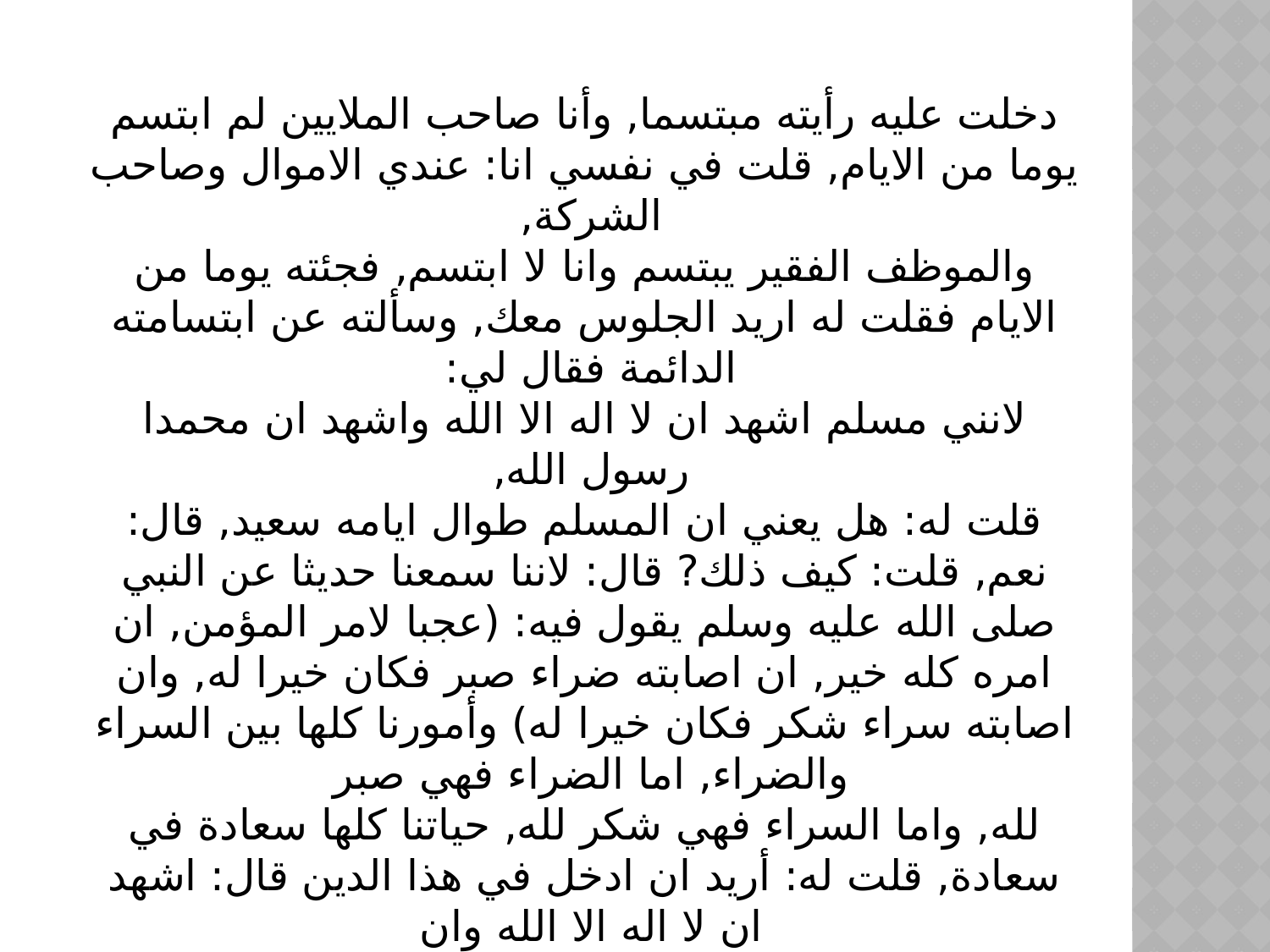

دخلت عليه رأيته مبتسما, وأنا صاحب الملايين لم ابتسم يوما من الايام, قلت في نفسي انا: عندي الاموال وصاحب الشركة,
والموظف الفقير يبتسم وانا لا ابتسم, فجئته يوما من الايام فقلت له اريد الجلوس معك, وسألته عن ابتسامته الدائمة فقال لي:
لانني مسلم اشهد ان لا اله الا الله واشهد ان محمدا رسول الله,
قلت له: هل يعني ان المسلم طوال ايامه سعيد, قال: نعم, قلت: كيف ذلك? قال: لاننا سمعنا حديثا عن النبي صلى الله عليه وسلم يقول فيه: (عجبا لامر المؤمن, ان امره كله خير, ان اصابته ضراء صبر فكان خيرا له, وان اصابته سراء شكر فكان خيرا له) وأمورنا كلها بين السراء والضراء, اما الضراء فهي صبر
لله, واما السراء فهي شكر لله, حياتنا كلها سعادة في سعادة, قلت له: أريد ان ادخل في هذا الدين قال: اشهد ان لا اله الا الله وان
محمدا رسول الله. ويعود العوضي لحديث الشيخ الداعية قائلا على لسانه: يقول الشيح: قلت لهذا الامريكي امام الناس اشهد  الشهادتين, فلقنته وقال امام الملأ (أشهد ان لا اله الا الله وان محمدا رسول الله) ثم انفجر يبكي امام الناس, فجاء من يريدون التخفيف عنه, فقلت لهم: دعوه يبكي, ولما انتهى من البكاء, قلت له: ما الذي أبكاك? قال: والله دخل في صدري فرح لم أشعر به منذ سنوات.

#